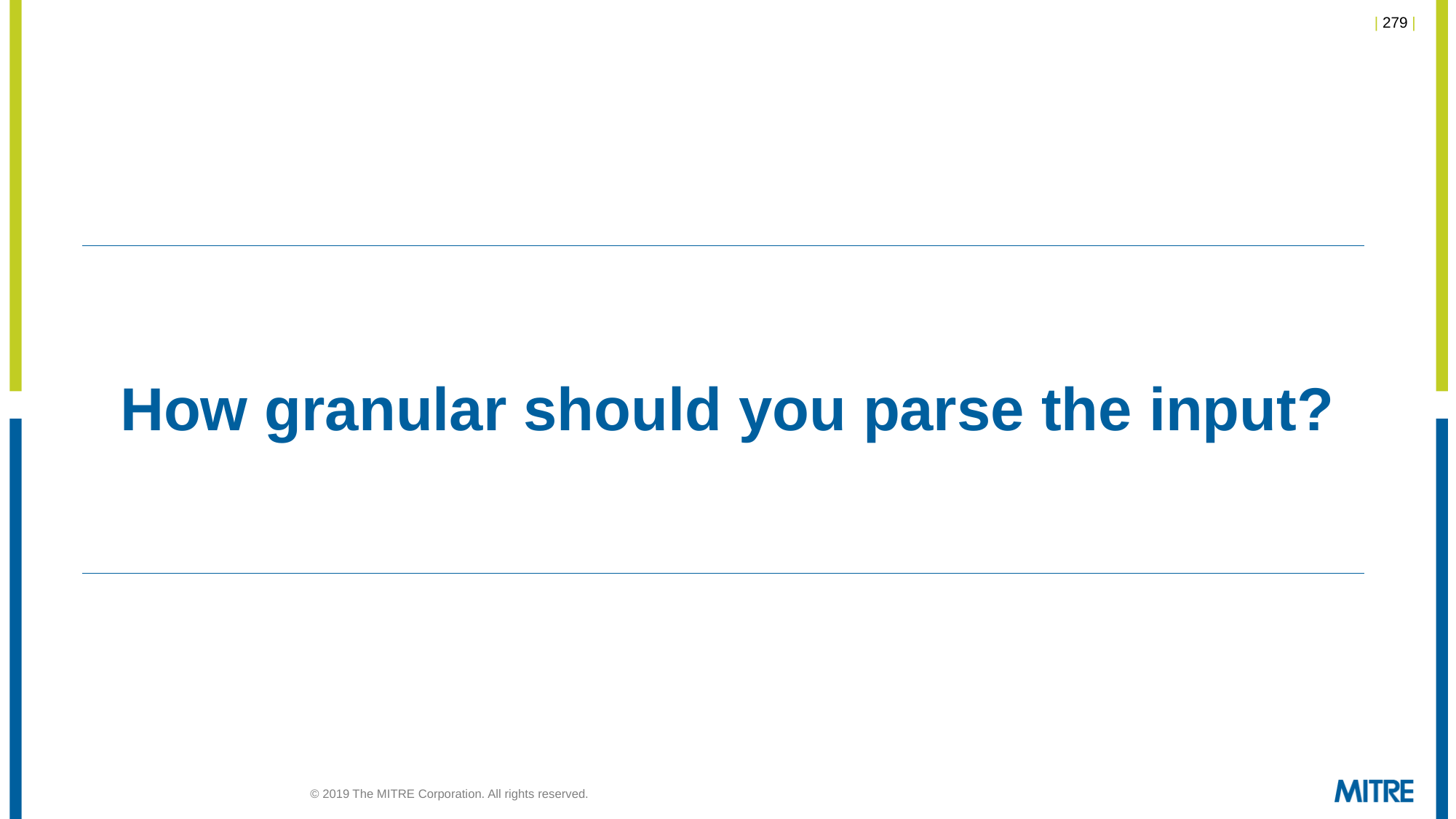

# How granular should you parse the input?
© 2019 The MITRE Corporation. All rights reserved.